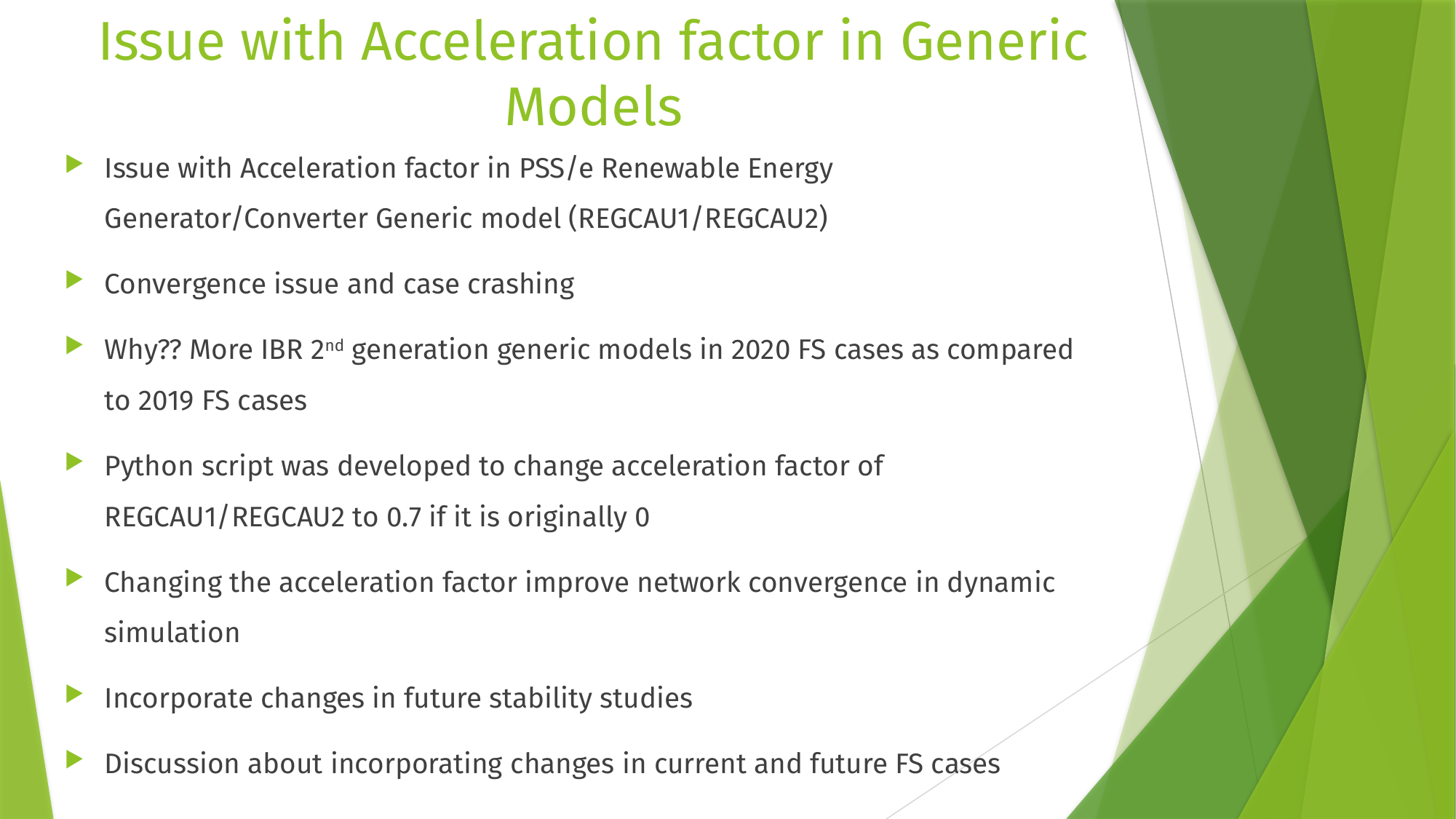

# Issue with Acceleration factor in Generic Models
Issue with Acceleration factor in PSS/e Renewable Energy Generator/Converter Generic model (REGCAU1/REGCAU2)
Convergence issue and case crashing
Why?? More IBR 2nd generation generic models in 2020 FS cases as compared to 2019 FS cases
Python script was developed to change acceleration factor of REGCAU1/REGCAU2 to 0.7 if it is originally 0
Changing the acceleration factor improve network convergence in dynamic simulation
Incorporate changes in future stability studies
Discussion about incorporating changes in current and future FS cases